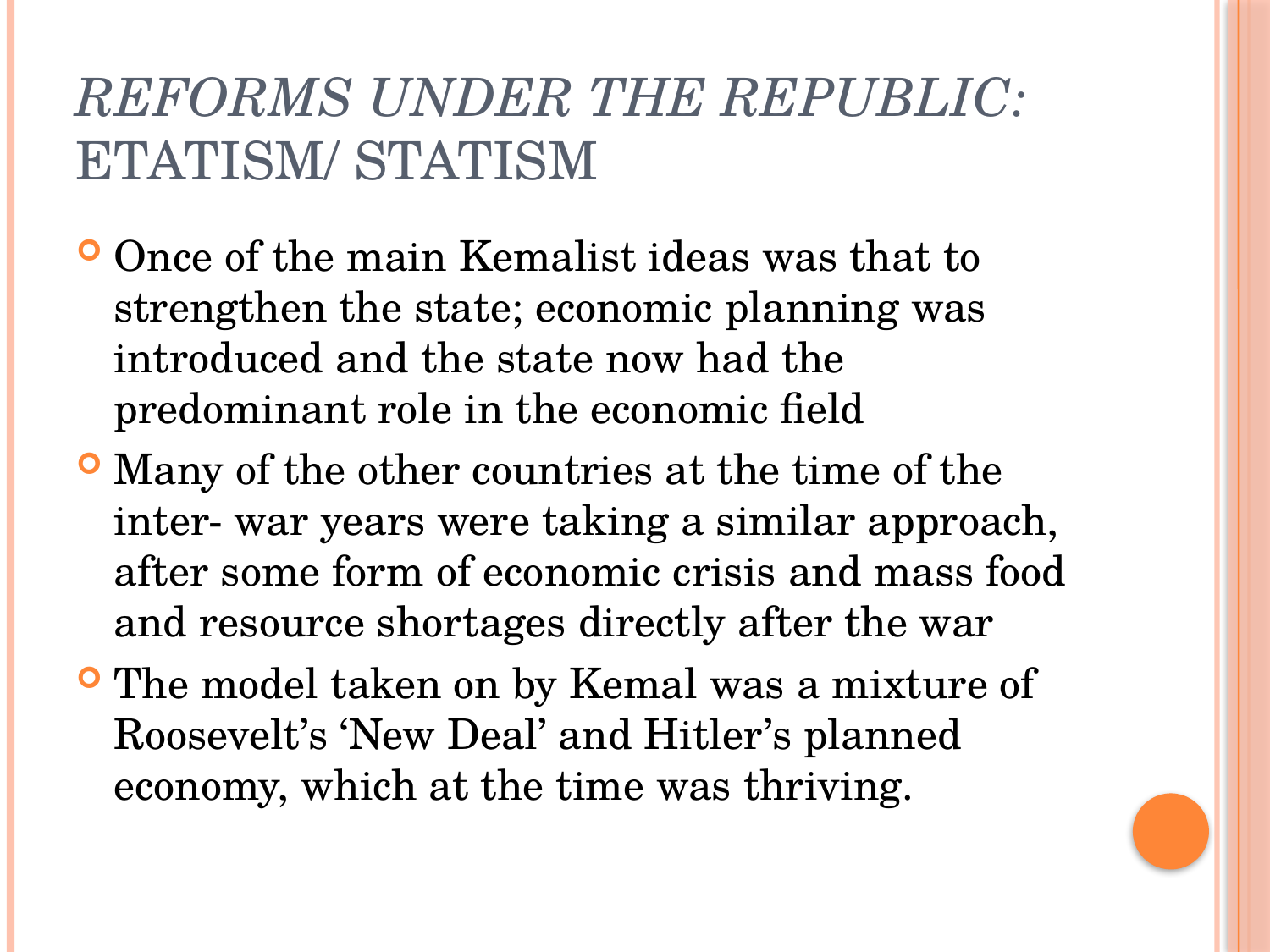

# Reforms Under the Republic: Etatism/ Statism
Once of the main Kemalist ideas was that to strengthen the state; economic planning was introduced and the state now had the predominant role in the economic field
Many of the other countries at the time of the inter- war years were taking a similar approach, after some form of economic crisis and mass food and resource shortages directly after the war
The model taken on by Kemal was a mixture of Roosevelt’s ‘New Deal’ and Hitler’s planned economy, which at the time was thriving.